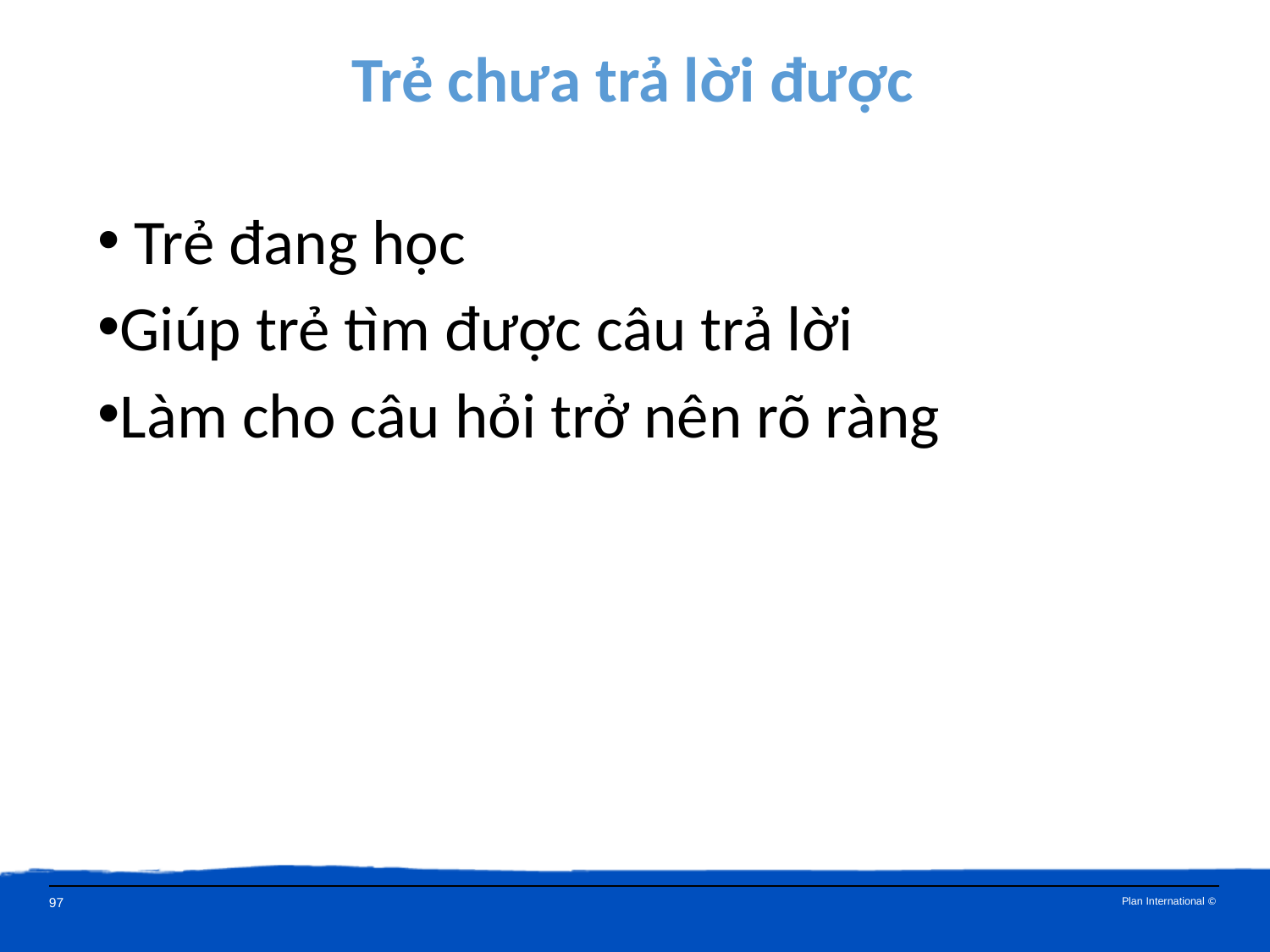

Trẻ chưa trả lời được
 Trẻ đang học
Giúp trẻ tìm được câu trả lời
Làm cho câu hỏi trở nên rõ ràng

97